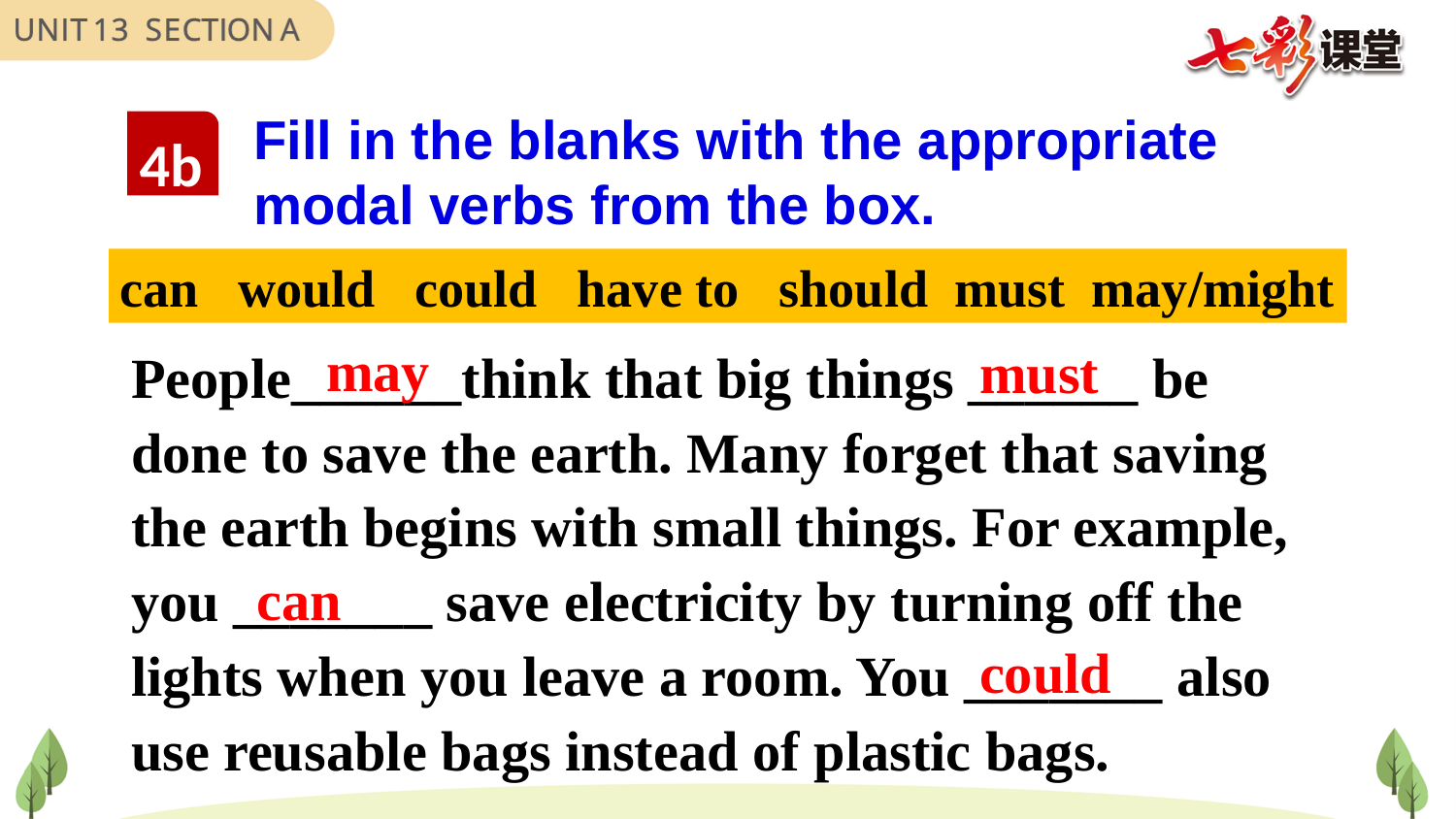

Fill in the blanks with the appropriate modal verbs from the box.
4b
can   would   could   have to   should  must  may/might
People______think that big things ______ be done to save the earth. Many forget that saving the earth begins with small things. For example, you _______ save electricity by turning off the lights when you leave a room. You _______ also use reusable bags instead of plastic bags.
may
must
can
could